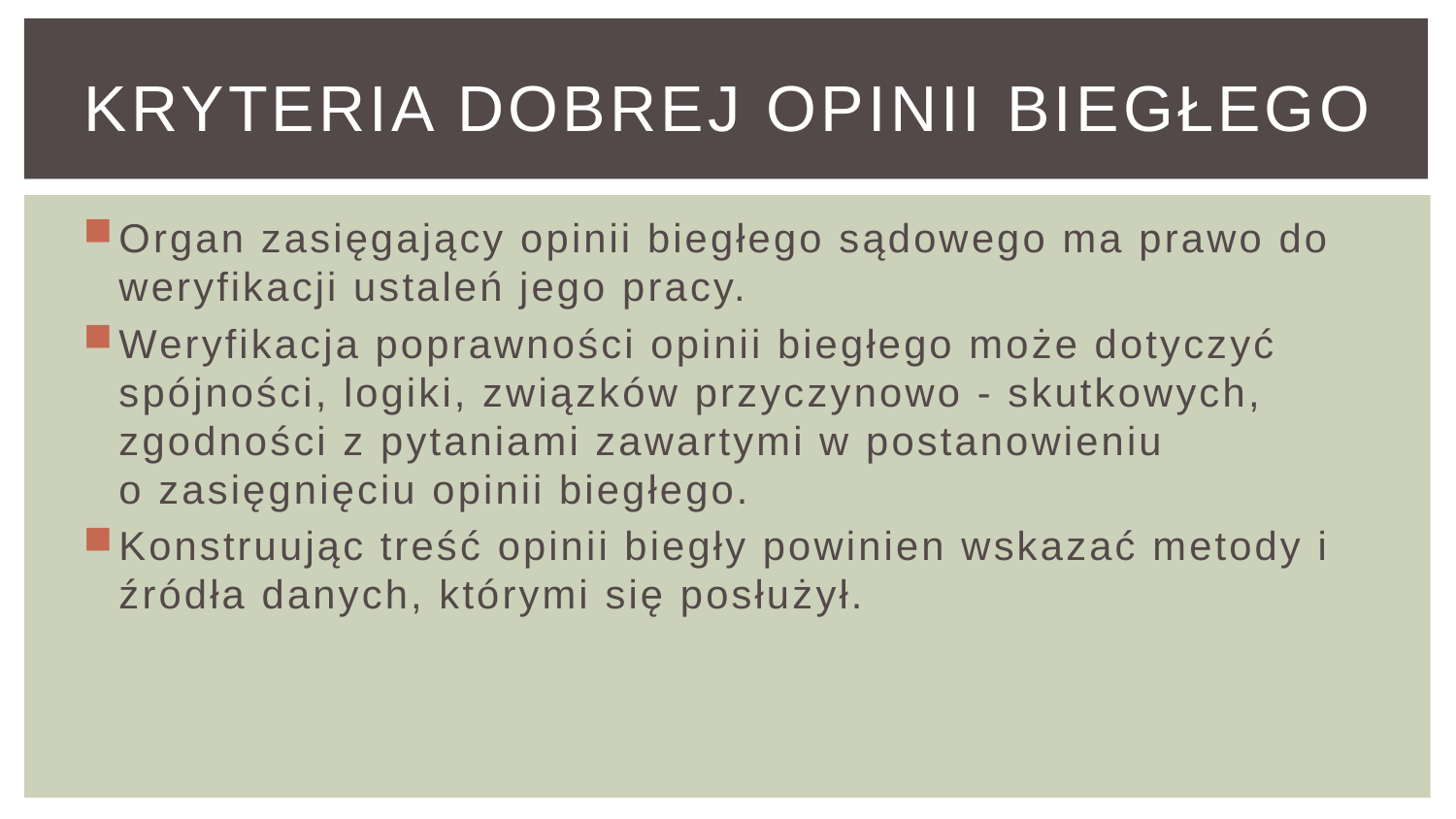

# Kryteria dobrej opinii biegłego
Organ zasięgający opinii biegłego sądowego ma prawo do weryfikacji ustaleń jego pracy.
Weryfikacja poprawności opinii biegłego może dotyczyć spójności, logiki, związków przyczynowo - skutkowych, zgodności z pytaniami zawartymi w postanowieniu
o zasięgnięciu opinii biegłego.
Konstruując treść opinii biegły powinien wskazać metody i źródła danych, którymi się posłużył.